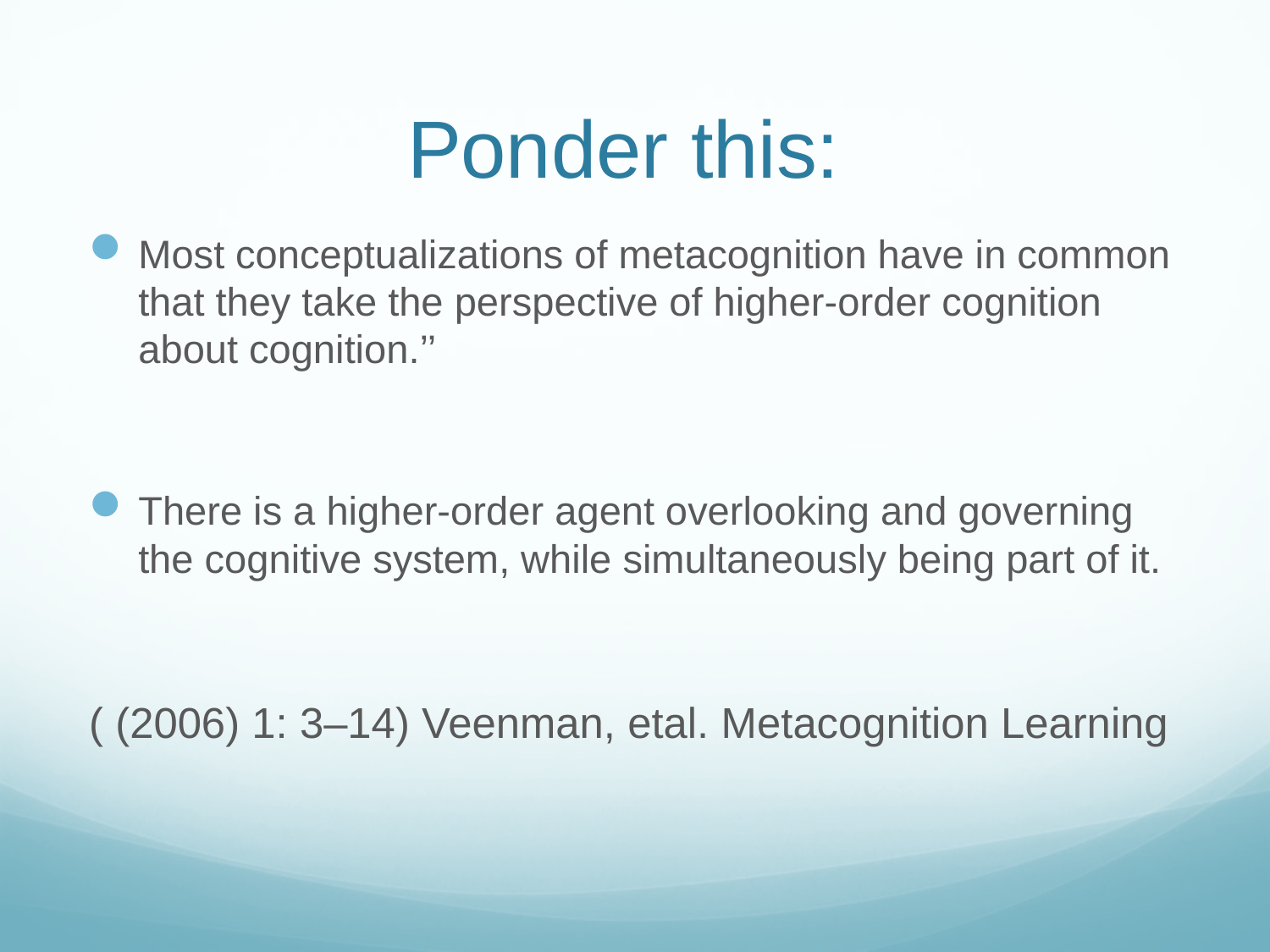

# Ponder this:
Most conceptualizations of metacognition have in common that they take the perspective of higher-order cognition about cognition.’’

There is a higher-order agent overlooking and governing the cognitive system, while simultaneously being part of it.

( (2006) 1: 3–14) Veenman, etal. Metacognition Learning